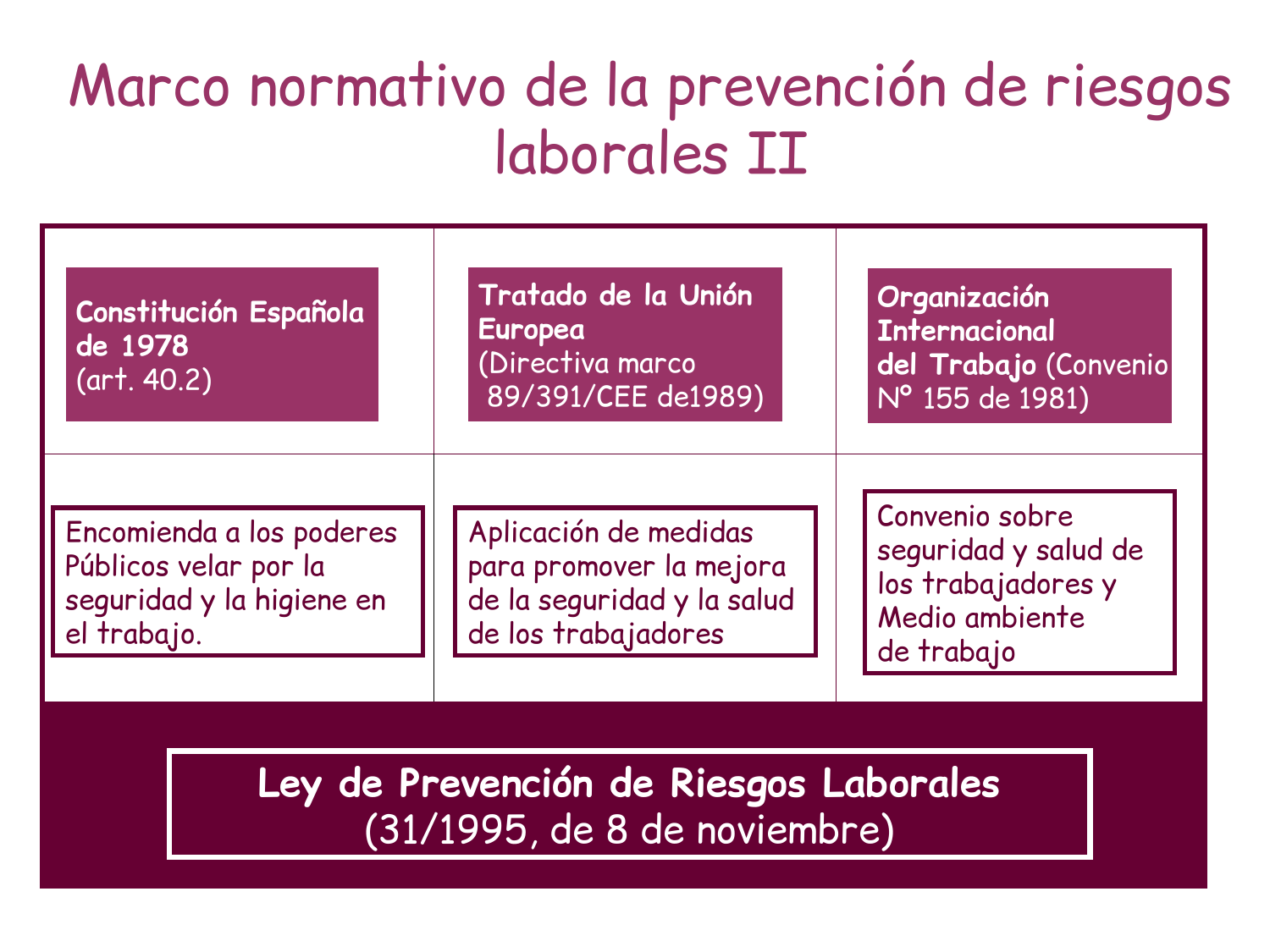

# Marco normativo de la prevención de riesgos laborales II
|  |  |  |
| --- | --- | --- |
|  |  |  |
|  |  |  |
Constitución Española
de 1978
(art. 40.2)
Tratado de la Unión
Europea
(Directiva marco
 89/391/CEE de1989)
Organización
Internacional
del Trabajo (Convenio
Nº 155 de 1981)
Convenio sobre  seguridad y salud de los trabajadores y
Medio ambiente
de trabajo
Encomienda a los poderes
Públicos velar por la seguridad y la higiene en el trabajo.
Aplicación de medidas para promover la mejora
de la seguridad y la salud de los trabajadores
Ley de Prevención de Riesgos Laborales
(31/1995, de 8 de noviembre)